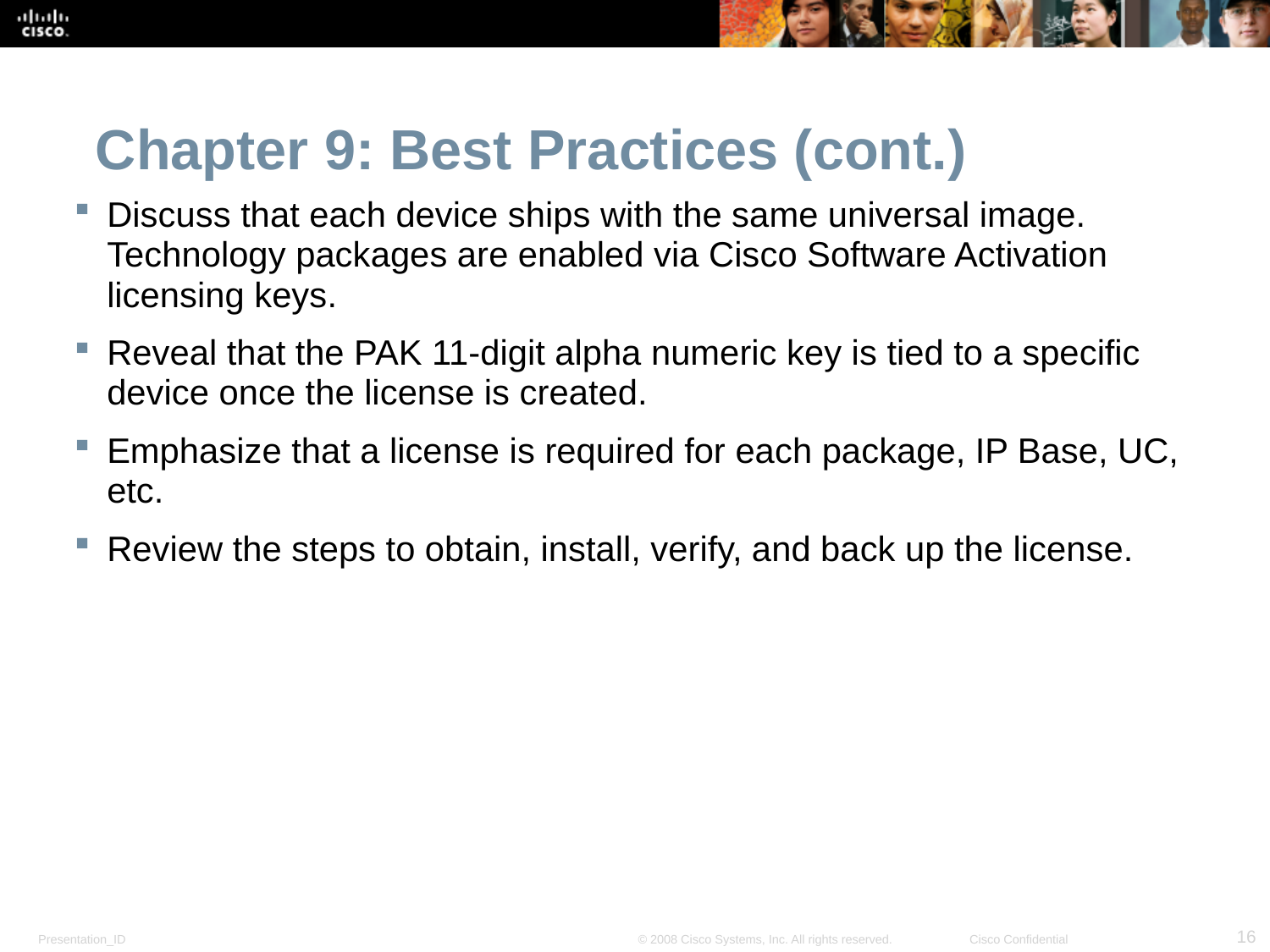

Chapter 9: Best Practices (cont.)
Discuss that each device ships with the same universal image. Technology packages are enabled via Cisco Software Activation licensing keys.
Reveal that the PAK 11-digit alpha numeric key is tied to a specific device once the license is created.
Emphasize that a license is required for each package, IP Base, UC, etc.
Review the steps to obtain, install, verify, and back up the license.